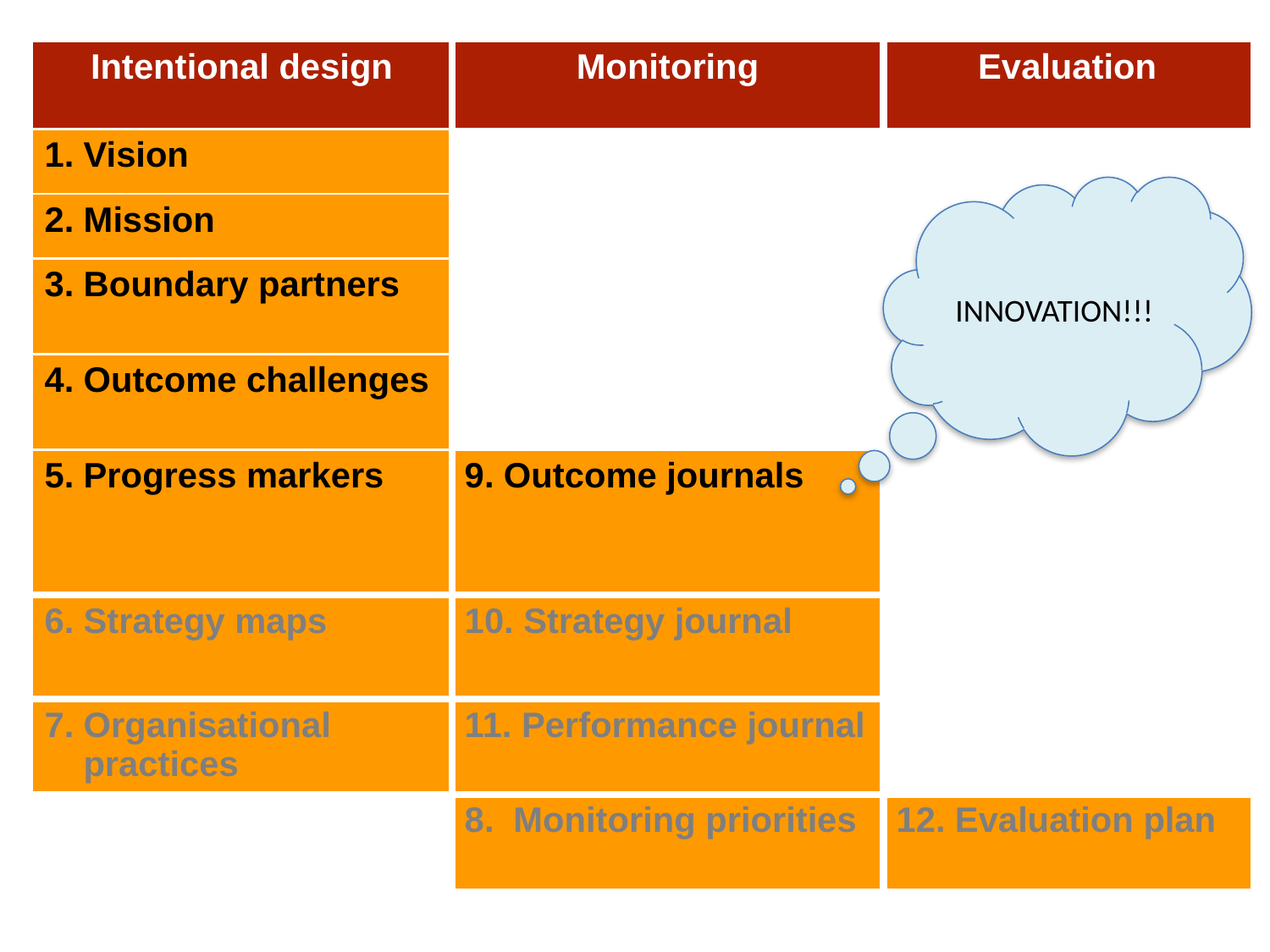

| Intentional design | Monitoring | Evaluation |
| --- | --- | --- |
| 1. Vision |  |  |
| 2. Mission |  |  |
| 3. Boundary partners |  |  |
| 4. Outcome challenges |  |  |
| 5. Progress markers | 9. Outcome journals |  |
| 6. Strategy maps | 10. Strategy journal |  |
| 7. Organisational practices | 11. Performance journal |  |
|  | 8. Monitoring priorities | 12. Evaluation plan |
INNOVATION!!!